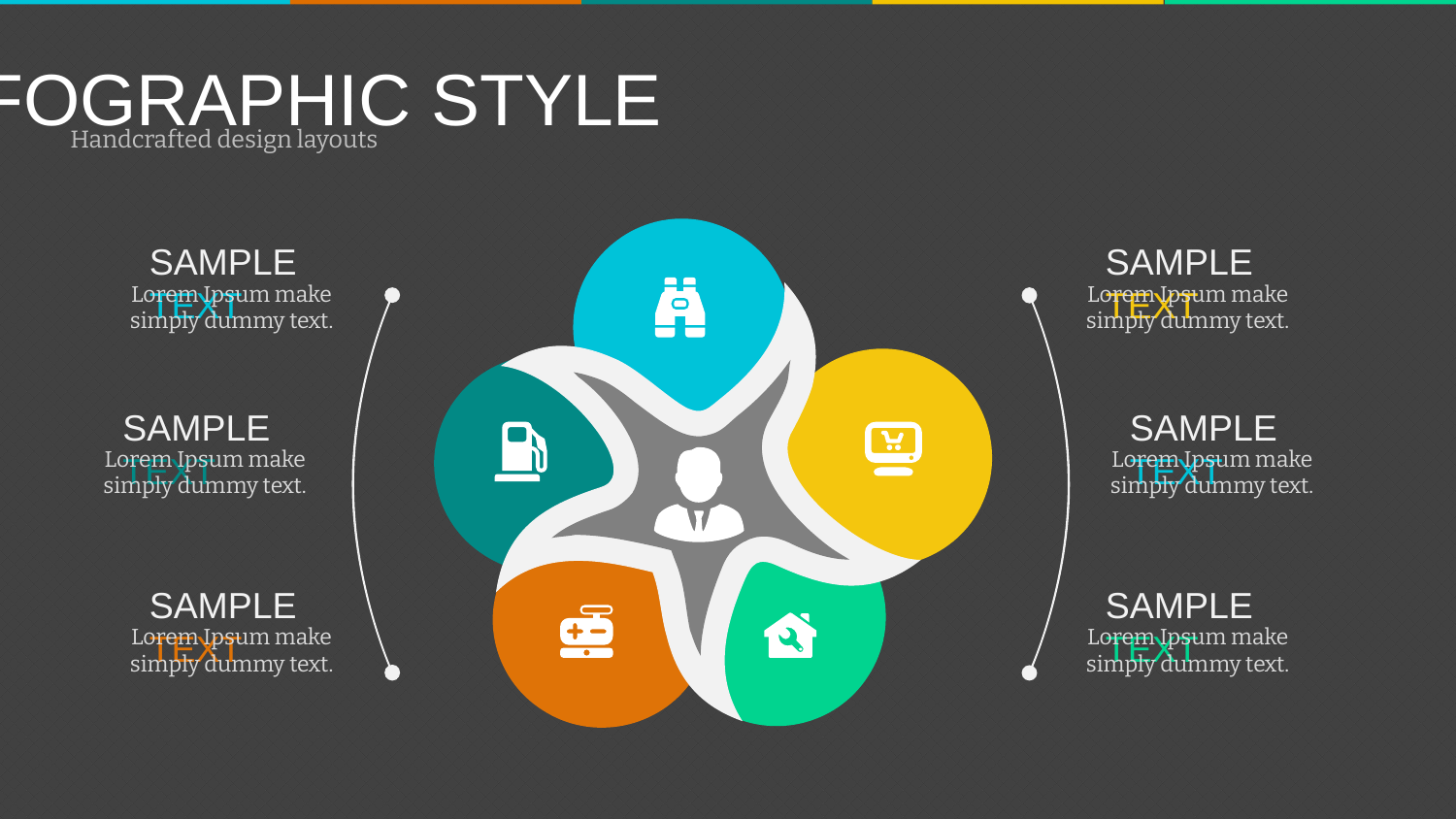

INFOGRAPHIC STYLE
Handcrafted design layouts

SAMPLE TEXT
SAMPLE TEXT
Lorem Ipsum make simply dummy text.
Lorem Ipsum make simply dummy text.

SAMPLE TEXT
SAMPLE TEXT

Lorem Ipsum make simply dummy text.
Lorem Ipsum make simply dummy text.

SAMPLE TEXT
SAMPLE TEXT

Lorem Ipsum make simply dummy text.
Lorem Ipsum make simply dummy text.